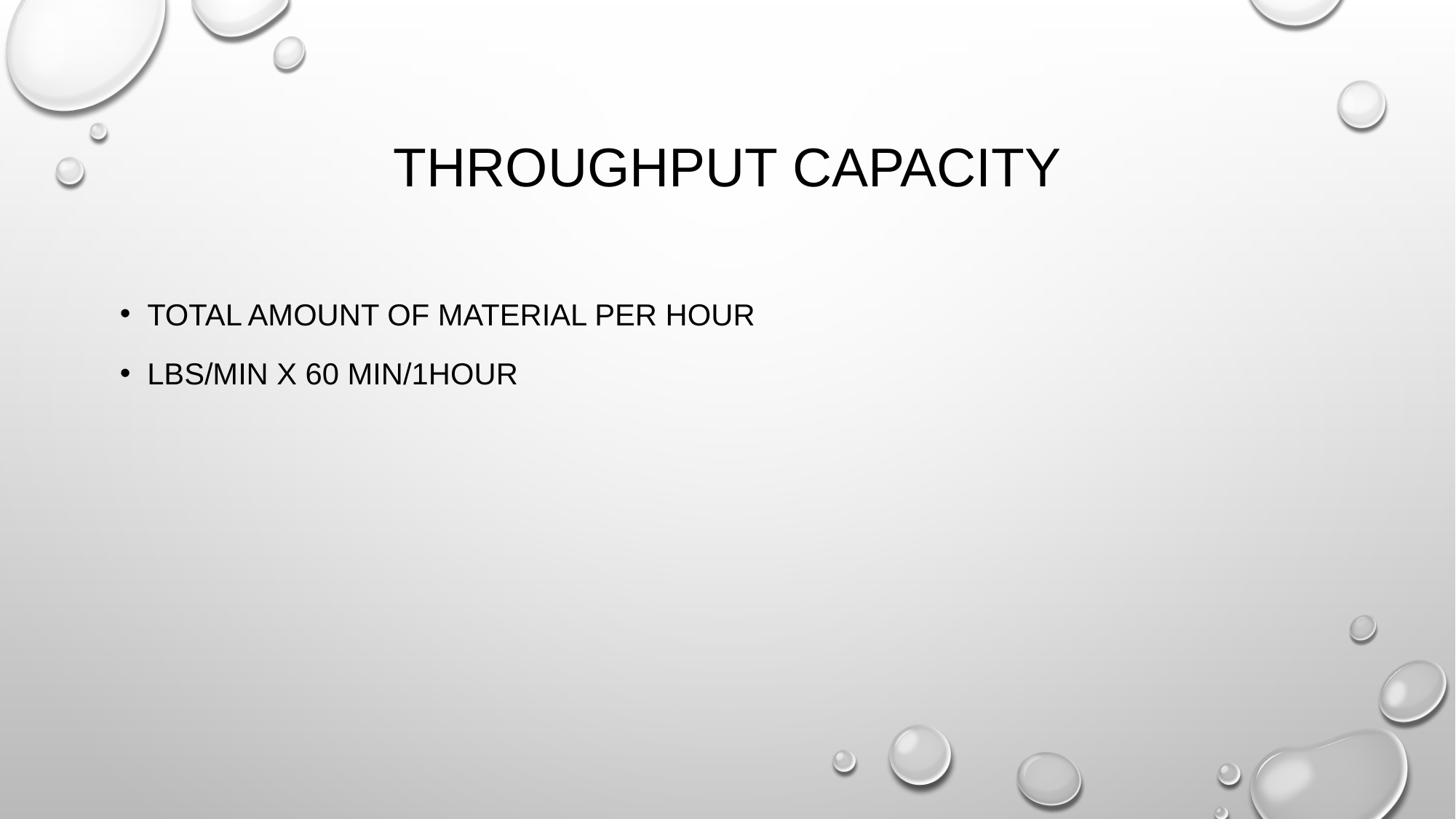

# Throughput capacity
Total amount of material per hour
Lbs/min x 60 min/1hour